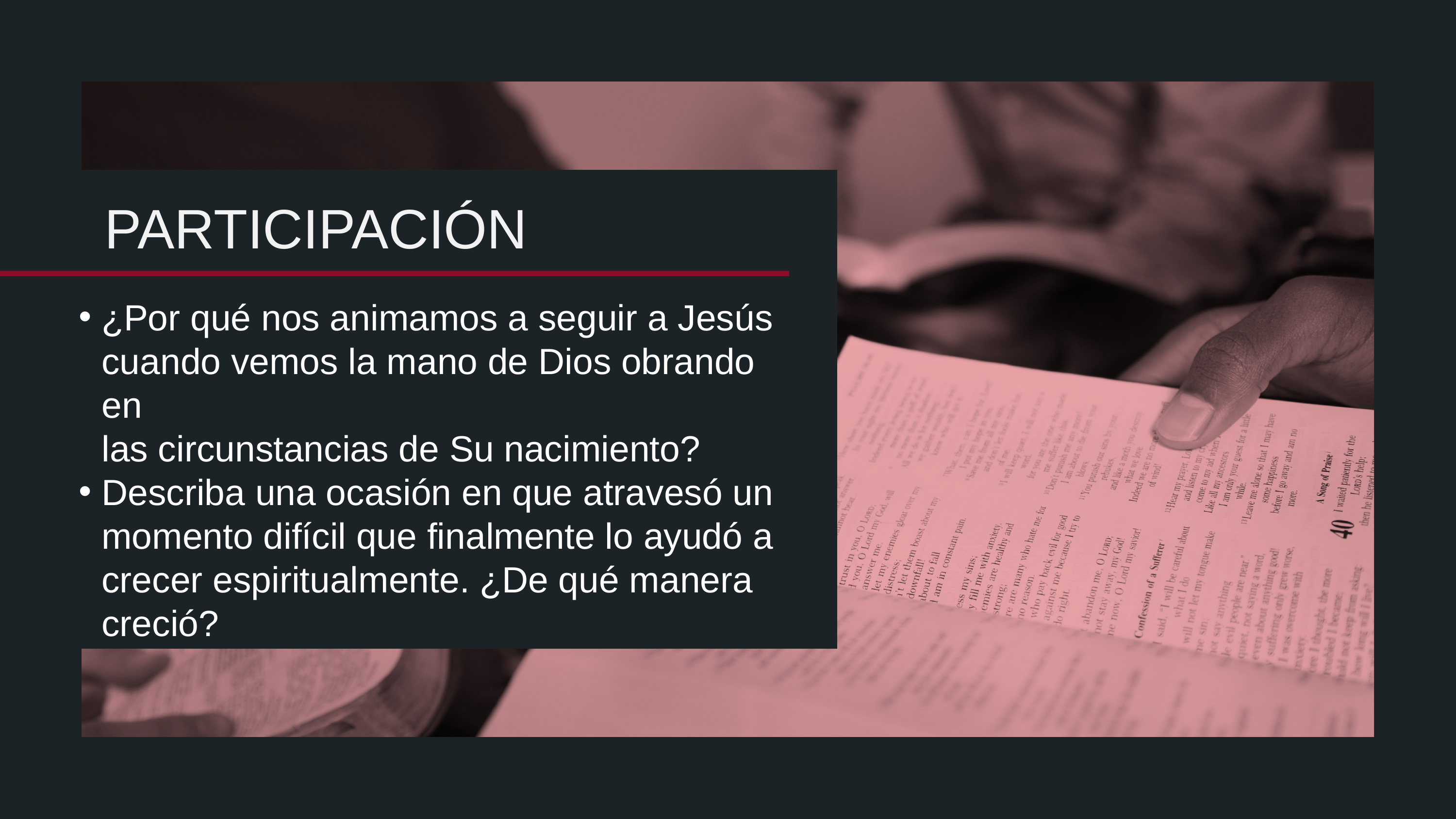

¿Por qué nos animamos a seguir a Jesús cuando vemos la mano de Dios obrando en
las circunstancias de Su nacimiento?
Describa una ocasión en que atravesó un momento difícil que finalmente lo ayudó a crecer espiritualmente. ¿De qué manera creció?